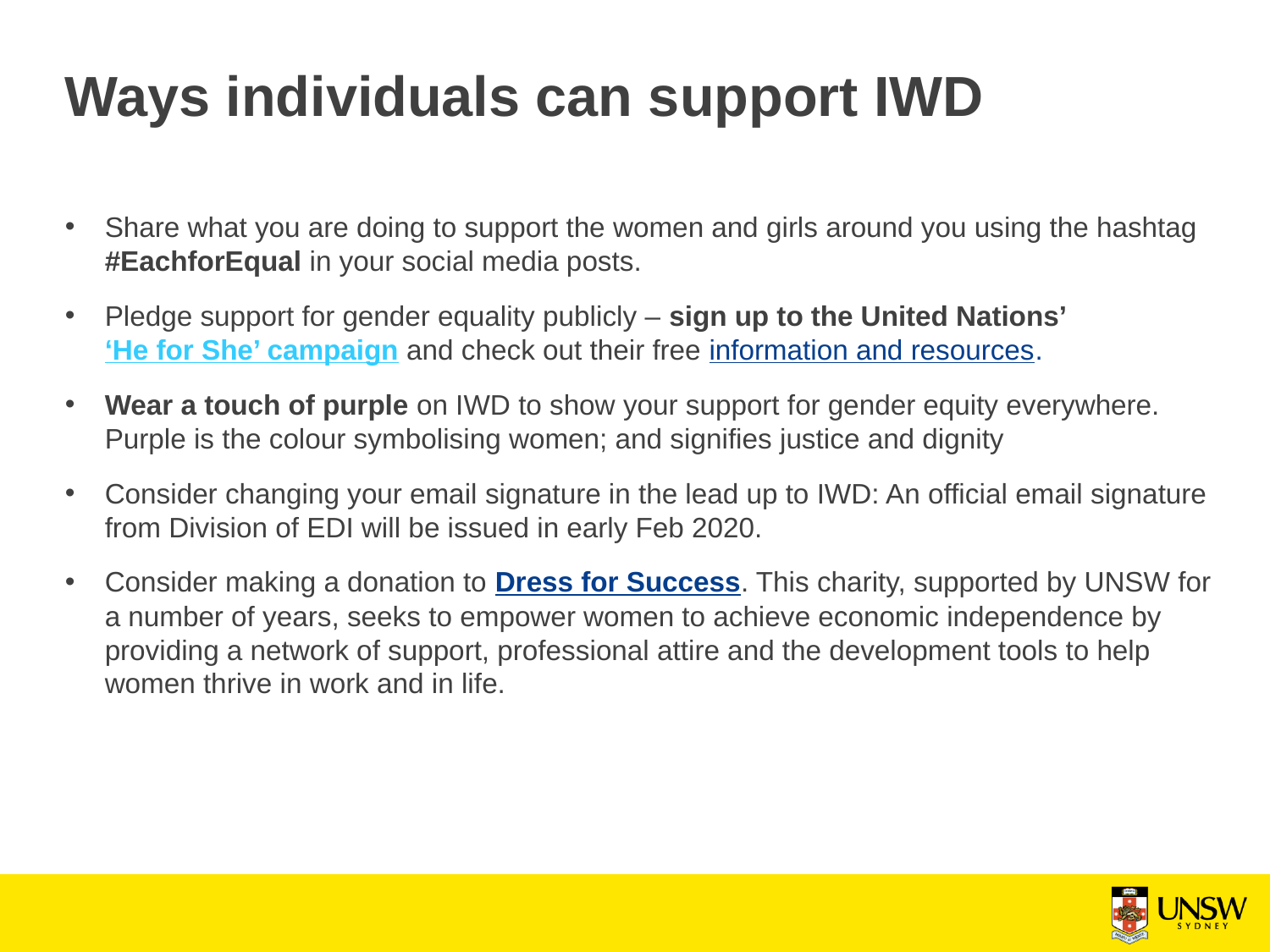

# Ways individuals can support IWD
Share what you are doing to support the women and girls around you using the hashtag #EachforEqual in your social media posts.
Pledge support for gender equality publicly – sign up to the United Nations’ ‘He for She’ campaign and check out their free information and resources.
Wear a touch of purple on IWD to show your support for gender equity everywhere.  Purple is the colour symbolising women; and signifies justice and dignity
Consider changing your email signature in the lead up to IWD: An official email signature from Division of EDI will be issued in early Feb 2020.
Consider making a donation to Dress for Success. This charity, supported by UNSW for a number of years, seeks to empower women to achieve economic independence by providing a network of support, professional attire and the development tools to help women thrive in work and in life.